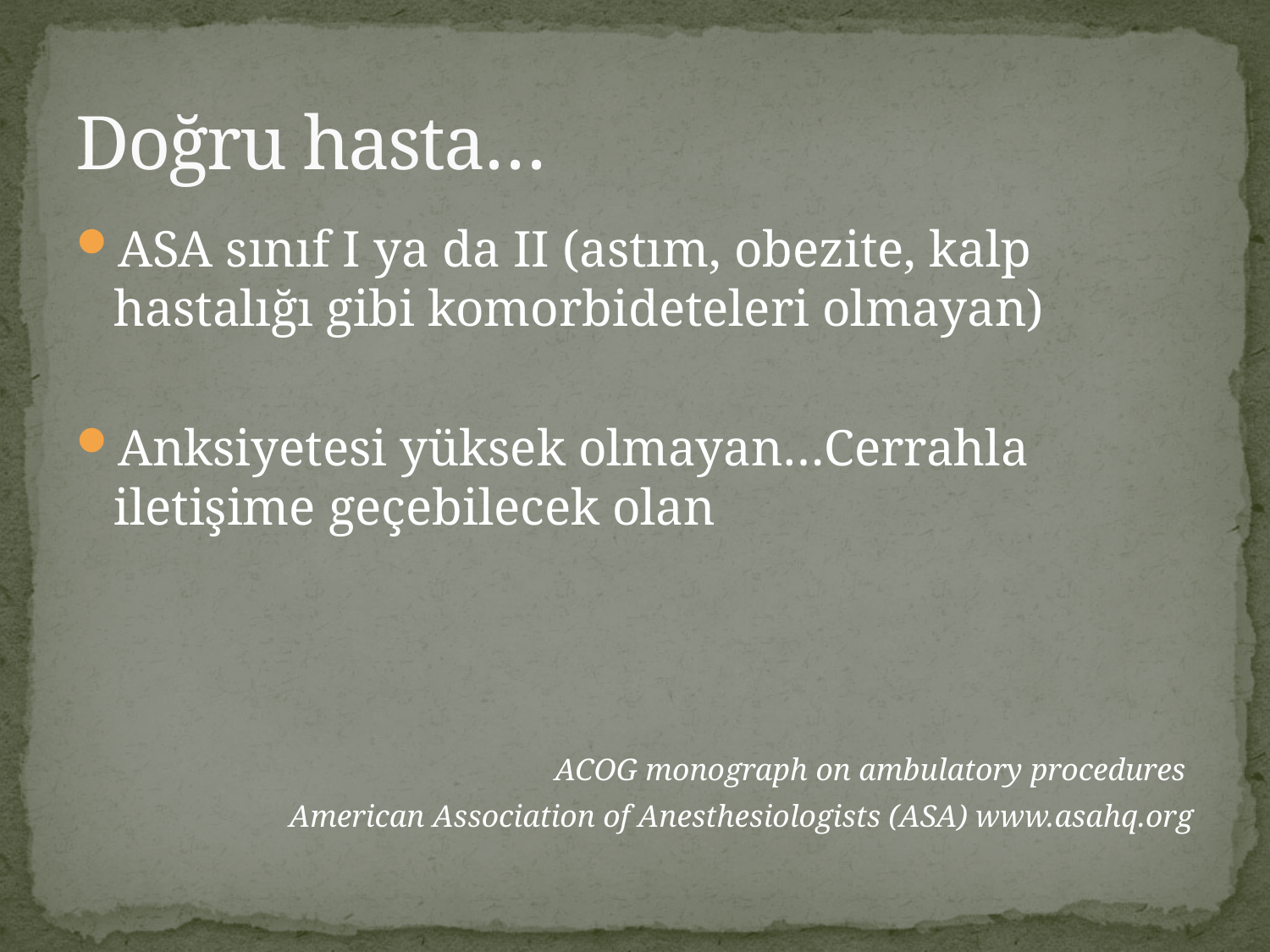

# Doğru hasta…
ASA sınıf I ya da II (astım, obezite, kalp hastalığı gibi komorbideteleri olmayan)

Anksiyetesi yüksek olmayan…Cerrahla iletişime geçebilecek olan

       ACOG monograph on ambulatory procedures
       American Association of Anesthesiologists (ASA) www.asahq.org